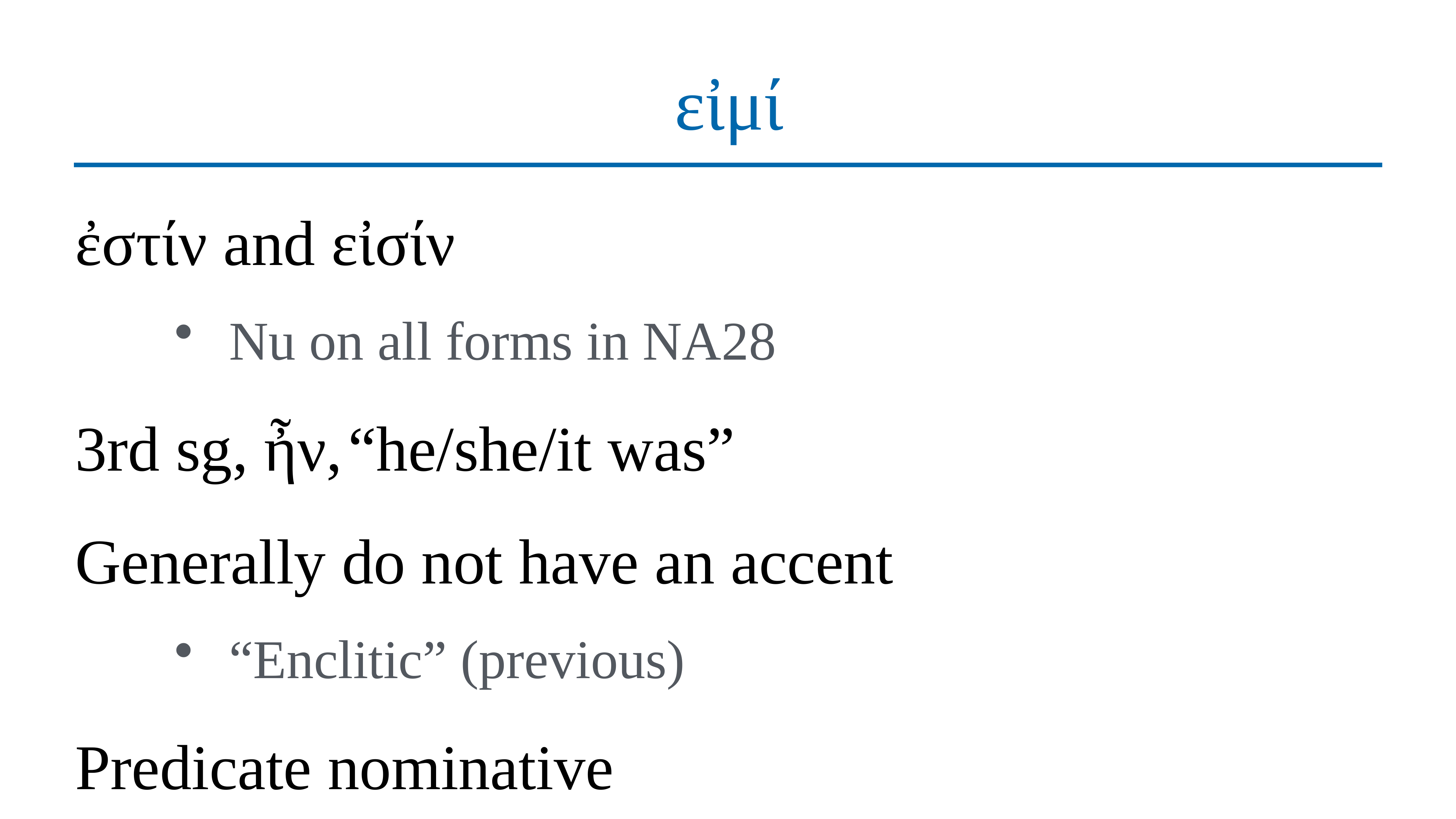

# εἰμί
ἐστίν and εἰσίν
Nu on all forms in NA28
3rd sg, ἦν,	“he/she/it was”
Generally do not have an accent
“Enclitic” (previous)
Predicate nominative